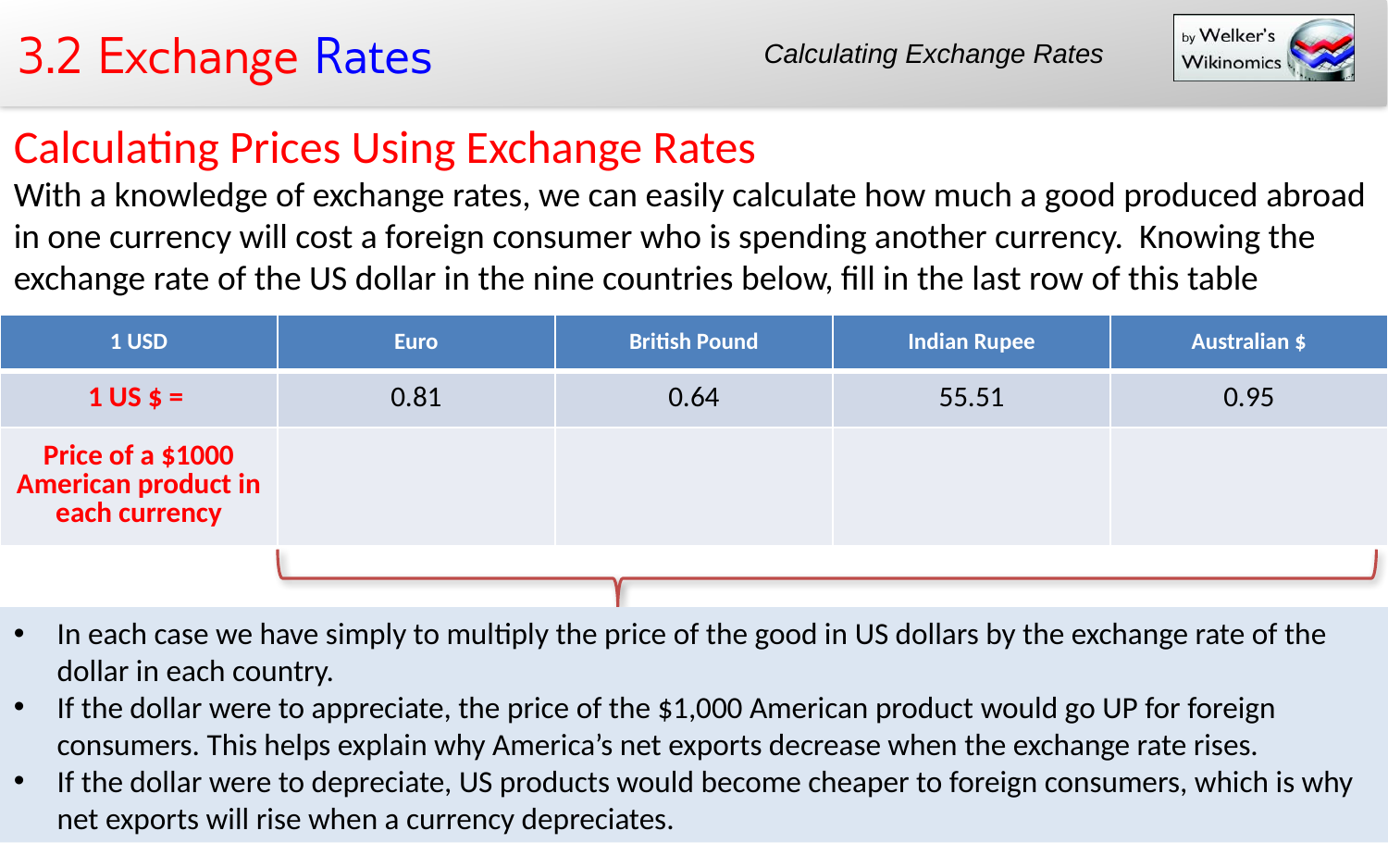

Calculating Exchange Rates
Calculating Prices Using Exchange Rates
With a knowledge of exchange rates, we can easily calculate how much a good produced abroad in one currency will cost a foreign consumer who is spending another currency.  Knowing the exchange rate of the US dollar in the nine countries below, fill in the last row of this table
| 1 USD | Euro | British Pound | Indian Rupee | Australian $ |
| --- | --- | --- | --- | --- |
| 1 US $ = | 0.81 | 0.64 | 55.51 | 0.95 |
| Price of a $1000 American product in each currency |  |  |  |  |
In each case we have simply to multiply the price of the good in US dollars by the exchange rate of the dollar in each country.
If the dollar were to appreciate, the price of the $1,000 American product would go UP for foreign consumers. This helps explain why America’s net exports decrease when the exchange rate rises.
If the dollar were to depreciate, US products would become cheaper to foreign consumers, which is why net exports will rise when a currency depreciates.